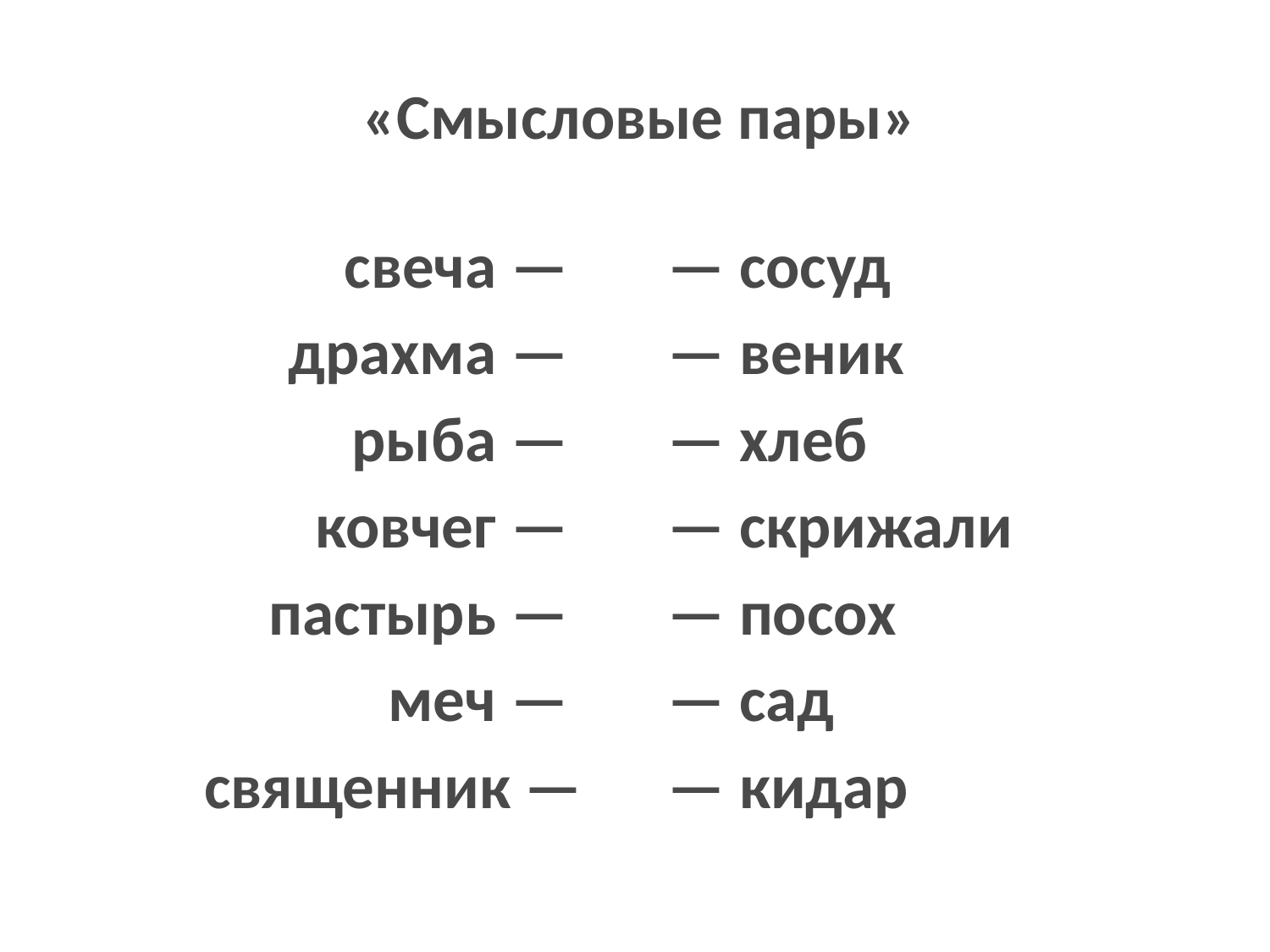

«Смысловые пары»
свеча —
драхма —
рыба —
ковчег —
пастырь —
меч —
священник —
— сосуд
— веник
— хлеб
— скрижали
— посох
— сад
— кидар